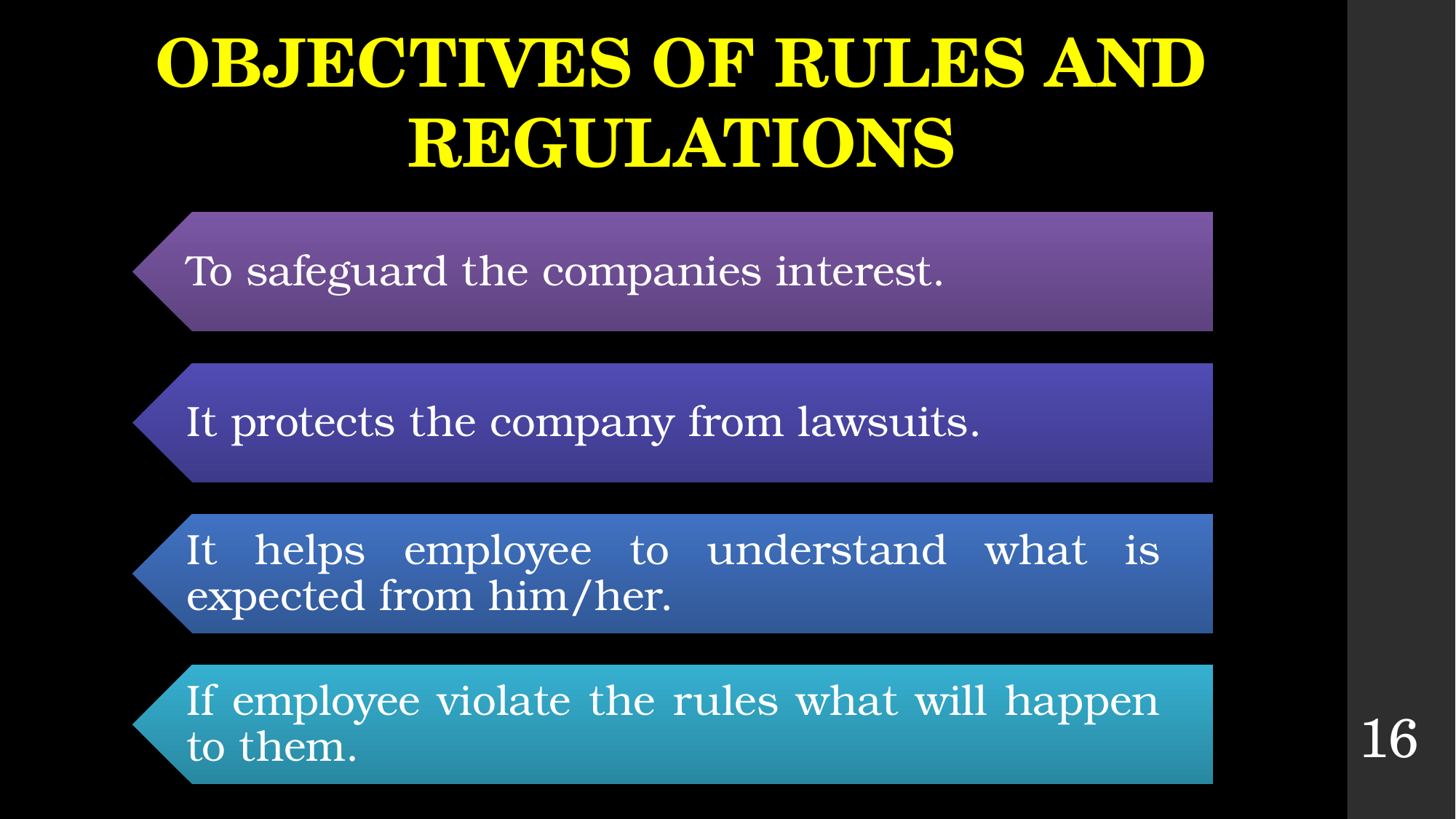

# OBJECTIVES OF RULES AND REGULATIONS
To safeguard the companies interest.
It protects the company from lawsuits.
It helps employee to understand what is expected from him/her.
If employee violate the rules what will happen to them.
16